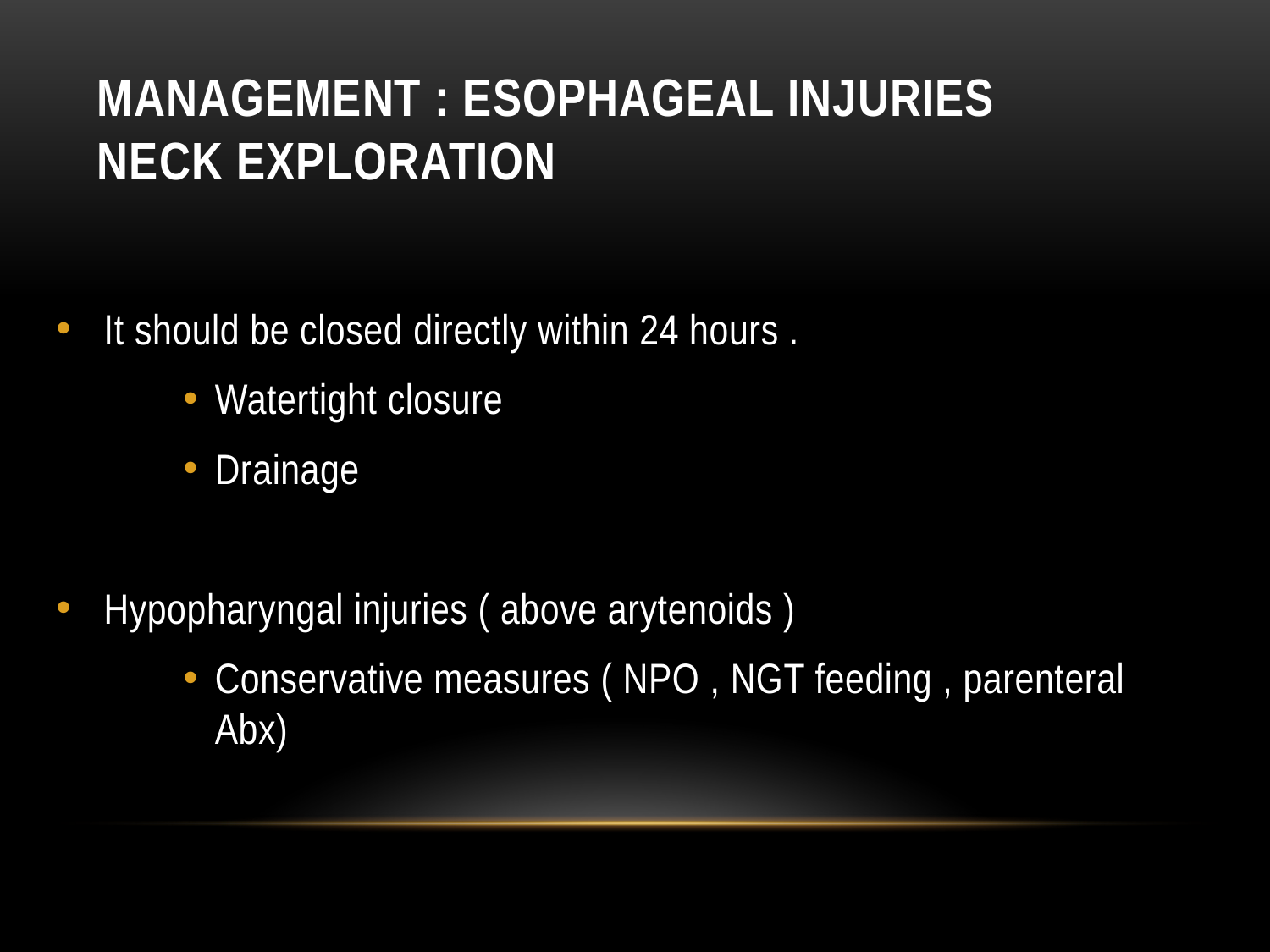

# Management : esophageal injuries Neck exploration
It should be closed directly within 24 hours .
Watertight closure
Drainage

Hypopharyngal injuries ( above arytenoids )
Conservative measures ( NPO , NGT feeding , parenteral Abx)